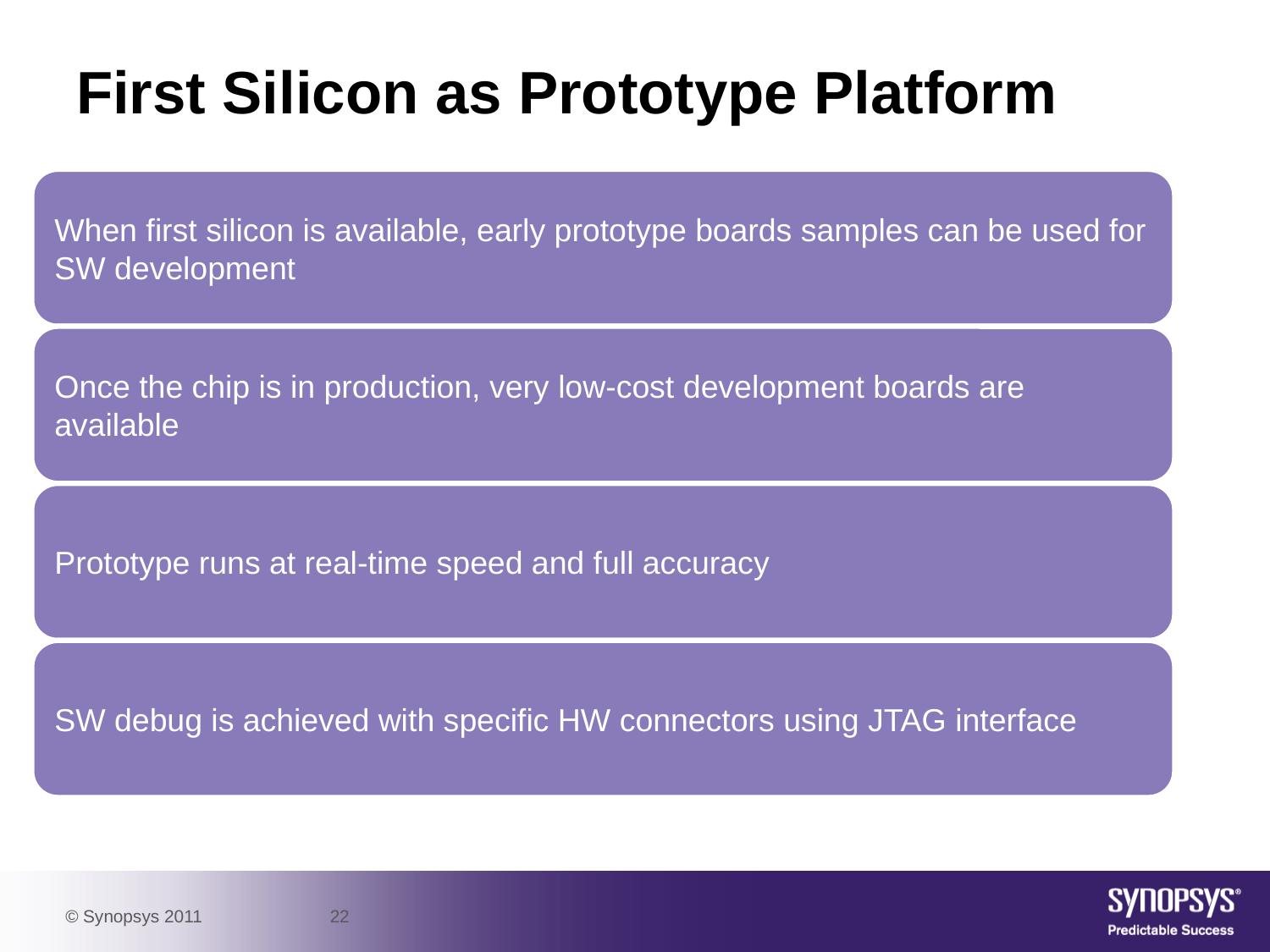

# First Silicon as Prototype Platform
When first silicon is available, early prototype boards samples can be used for SW development
Once the chip is in production, very low-cost development boards are available
Prototype runs at real-time speed and full accuracy
SW debug is achieved with specific HW connectors using JTAG interface